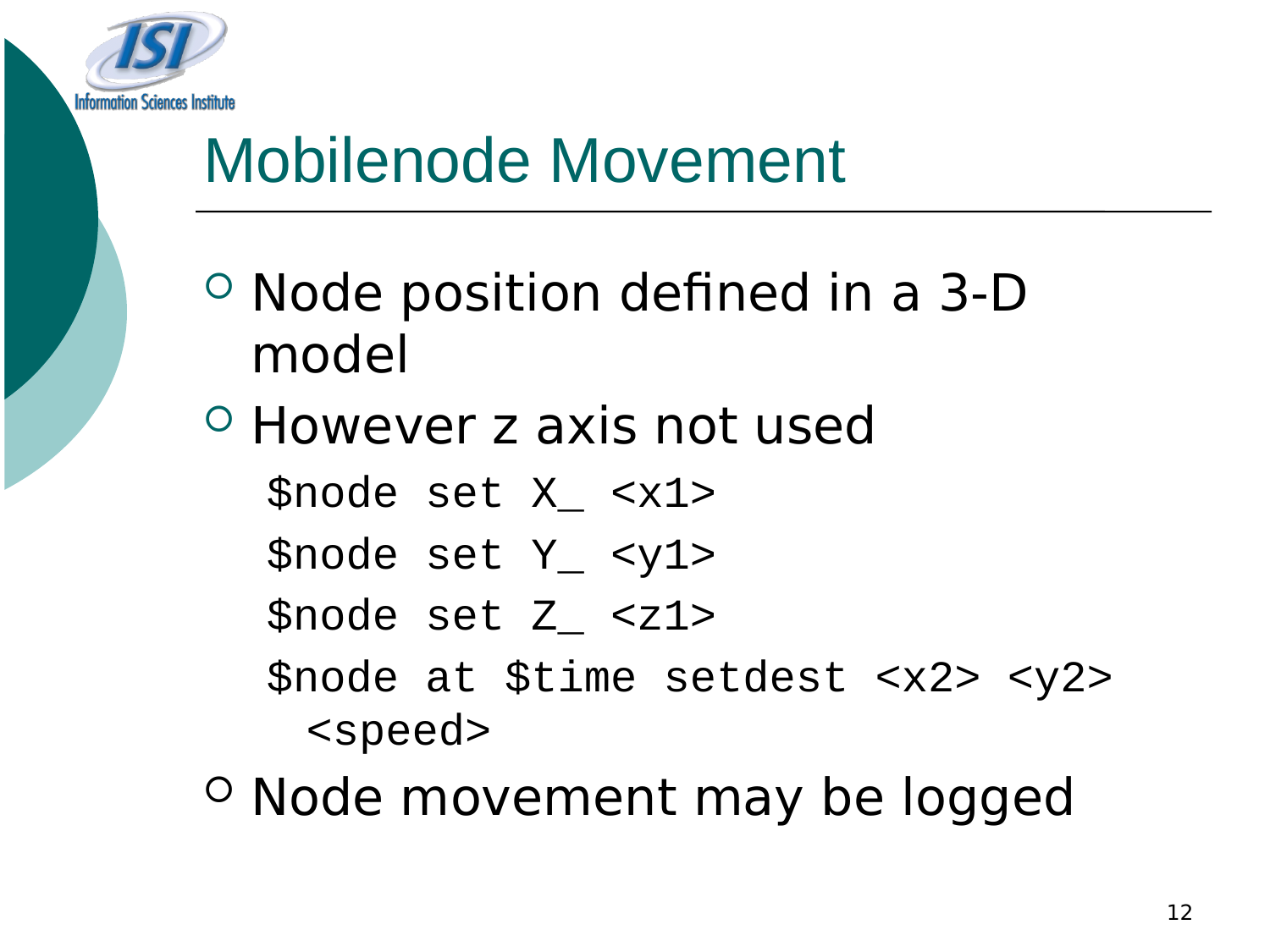

# Mobilenode Movement
Node position defined in a 3-D model
However z axis not used
$node set X_ <x1>
$node set Y_ <y1>
$node set Z_ <z1>
$node at $time setdest <x2> <y2> <speed>
Node movement may be logged

12